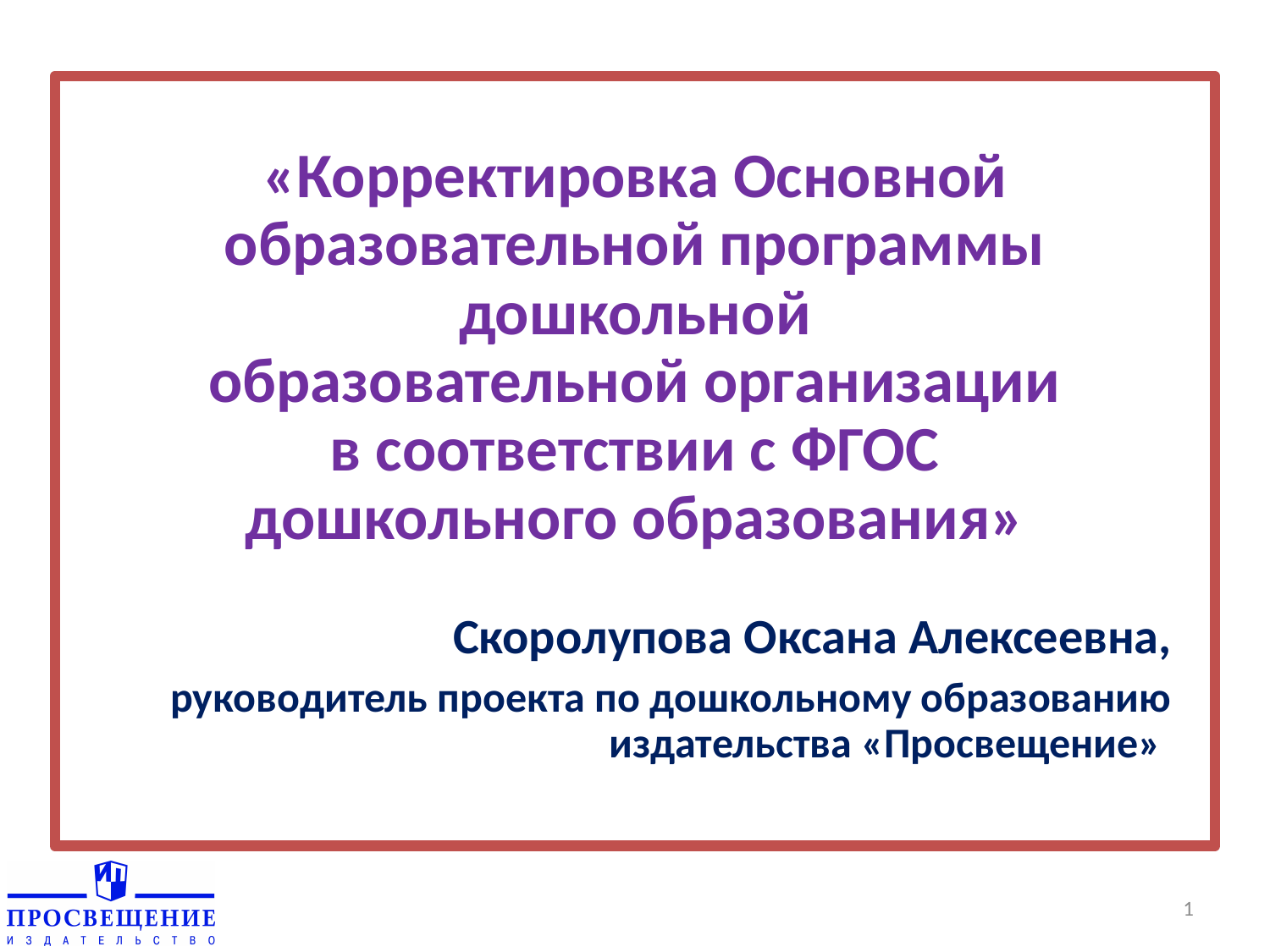

«Корректировка Основной образовательной программы дошкольной
образовательной организации
в соответствии с ФГОС дошкольного образования»

Скоролупова Оксана Алексеевна,
руководитель проекта по дошкольному образованию
 издательства «Просвещение»

1